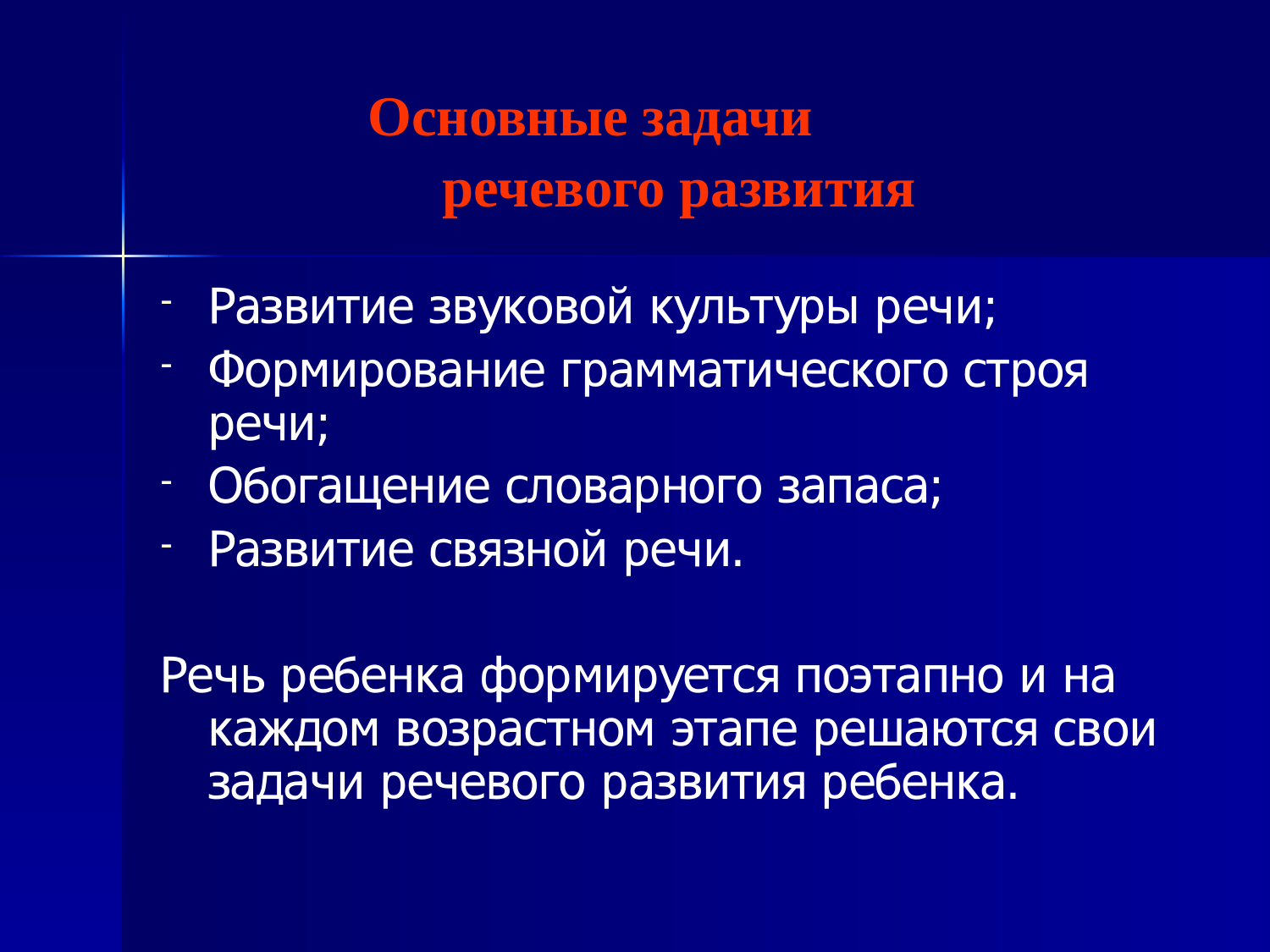

# Основные задачи речевого развития
Развитие звуковой культуры речи;
Формирование грамматического строя речи;
Обогащение словарного запаса;
Развитие связной речи.

Речь ребенка формируется поэтапно и на каждом возрастном этапе решаются свои задачи речевого развития ребенка.